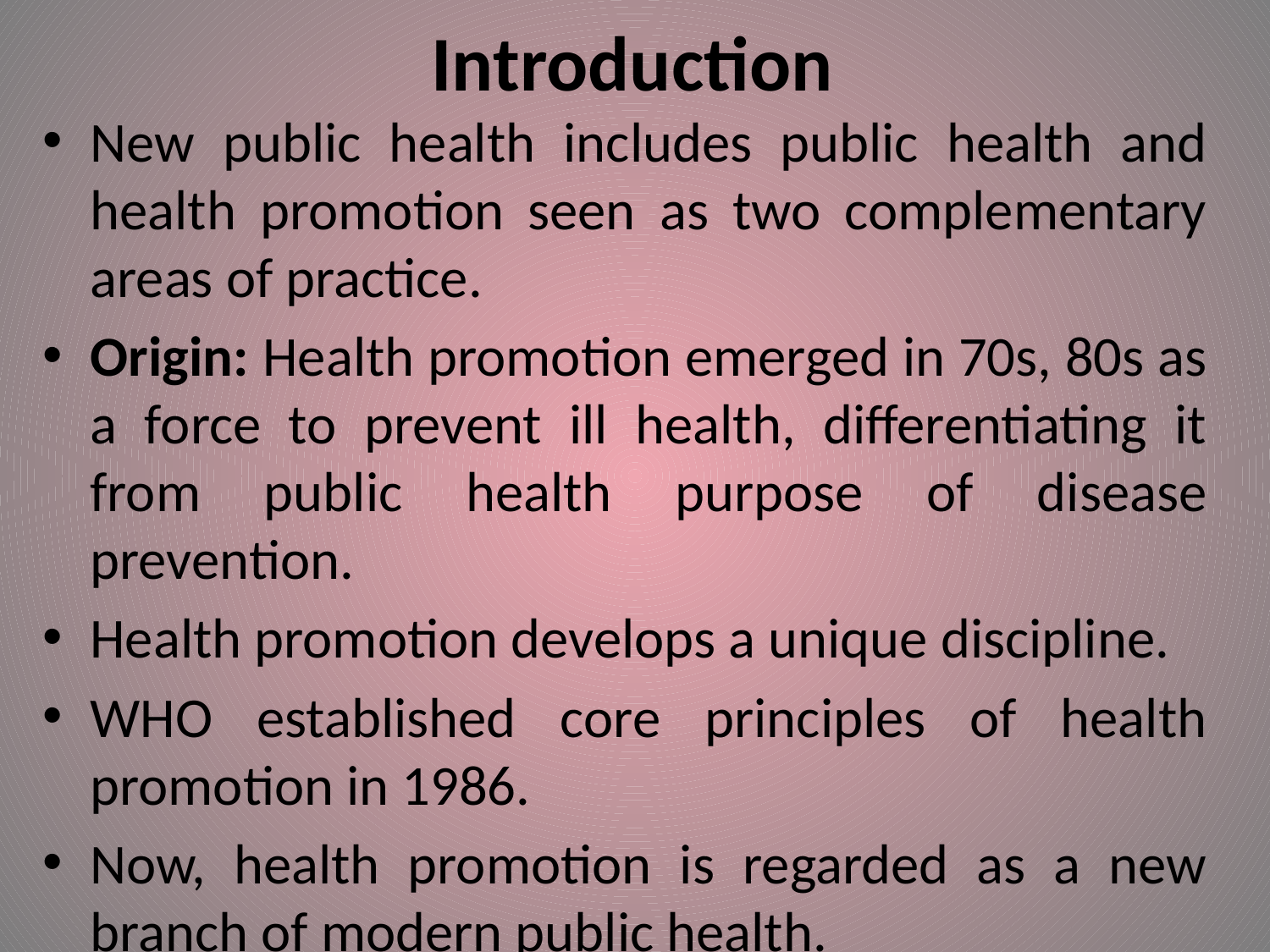

# Introduction
New public health includes public health and health promotion seen as two complementary areas of practice.
Origin: Health promotion emerged in 70s, 80s as a force to prevent ill health, differentiating it from public health purpose of disease prevention.
Health promotion develops a unique discipline.
WHO established core principles of health promotion in 1986.
Now, health promotion is regarded as a new branch of modern public health.